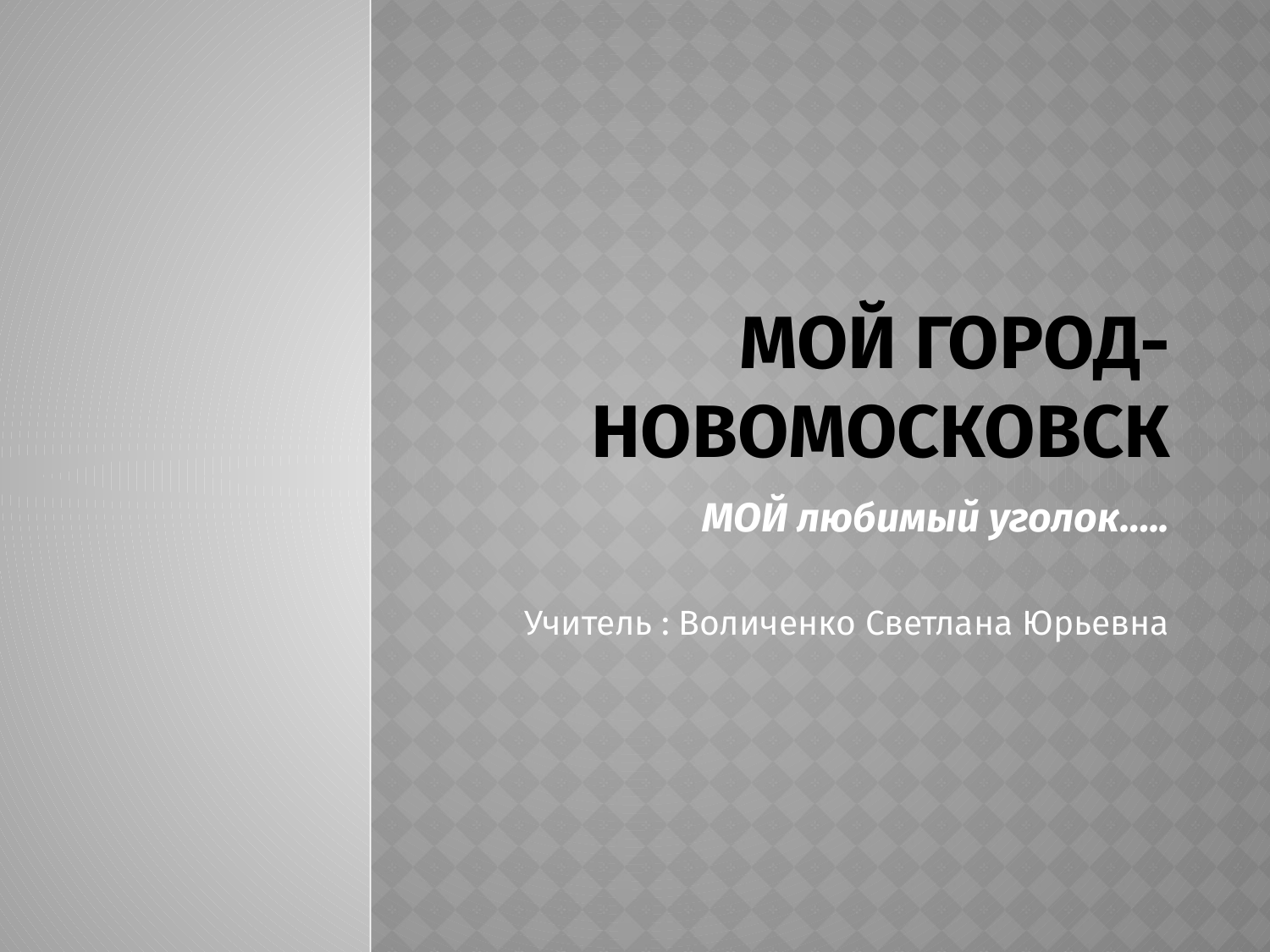

# МОЙ город-НОВОМОСКОВСК
МОЙ любимый уголок…..

Учитель : Воличенко Светлана Юрьевна